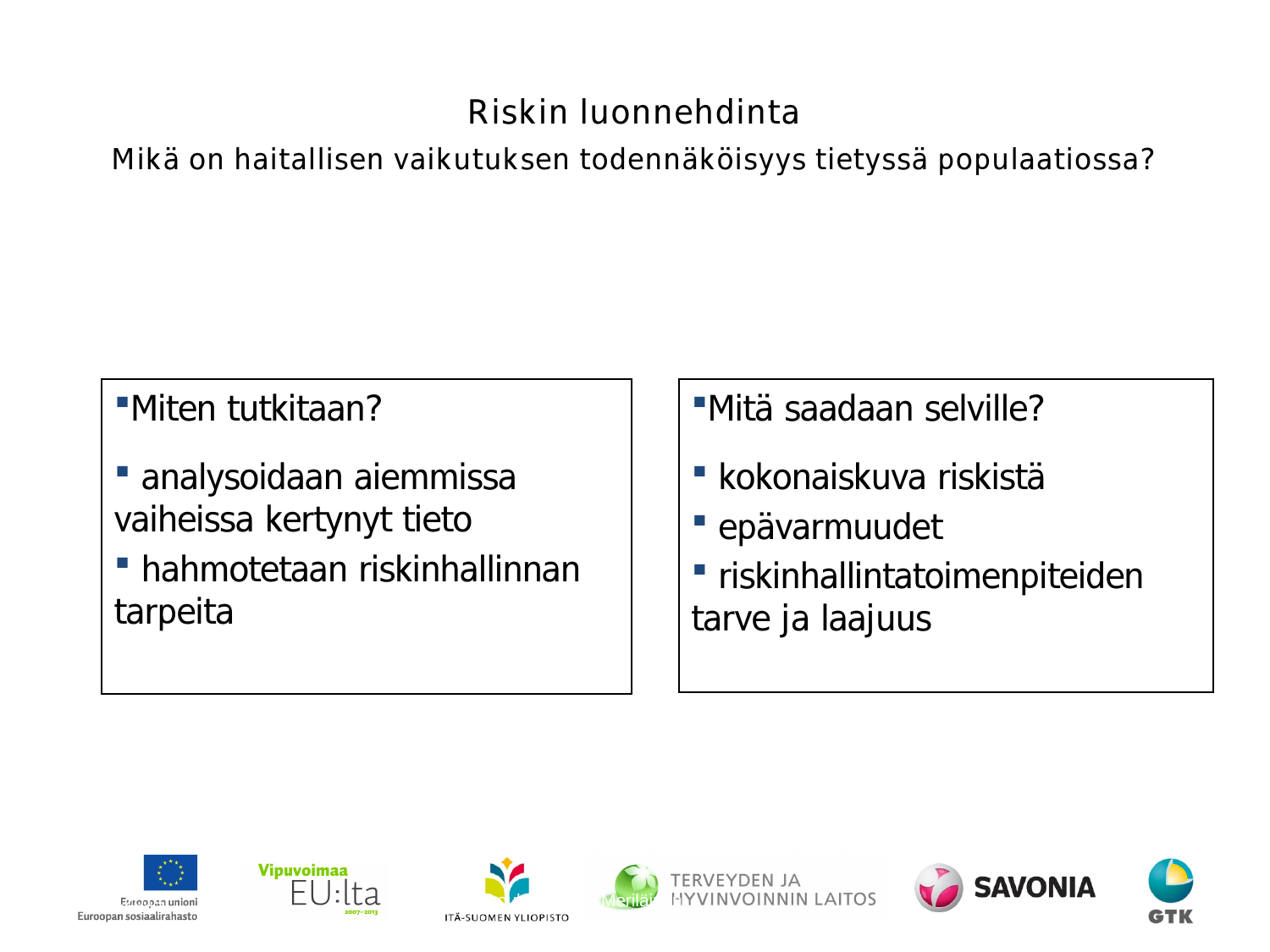

# Riskin luonnehdinta Mikä on haitallisen vaikutuksen todennäköisyys tietyssä populaatiossa?
Miten tutkitaan?

 analysoidaan aiemmissa vaiheissa kertynyt tieto
 hahmotetaan riskinhallinnan tarpeita
Mitä saadaan selville?

 kokonaiskuva riskistä
 epävarmuudet
 riskinhallintatoimenpiteiden tarve ja laajuus
29.10.2014
ESR-koulutus/Päivi Meriläinen